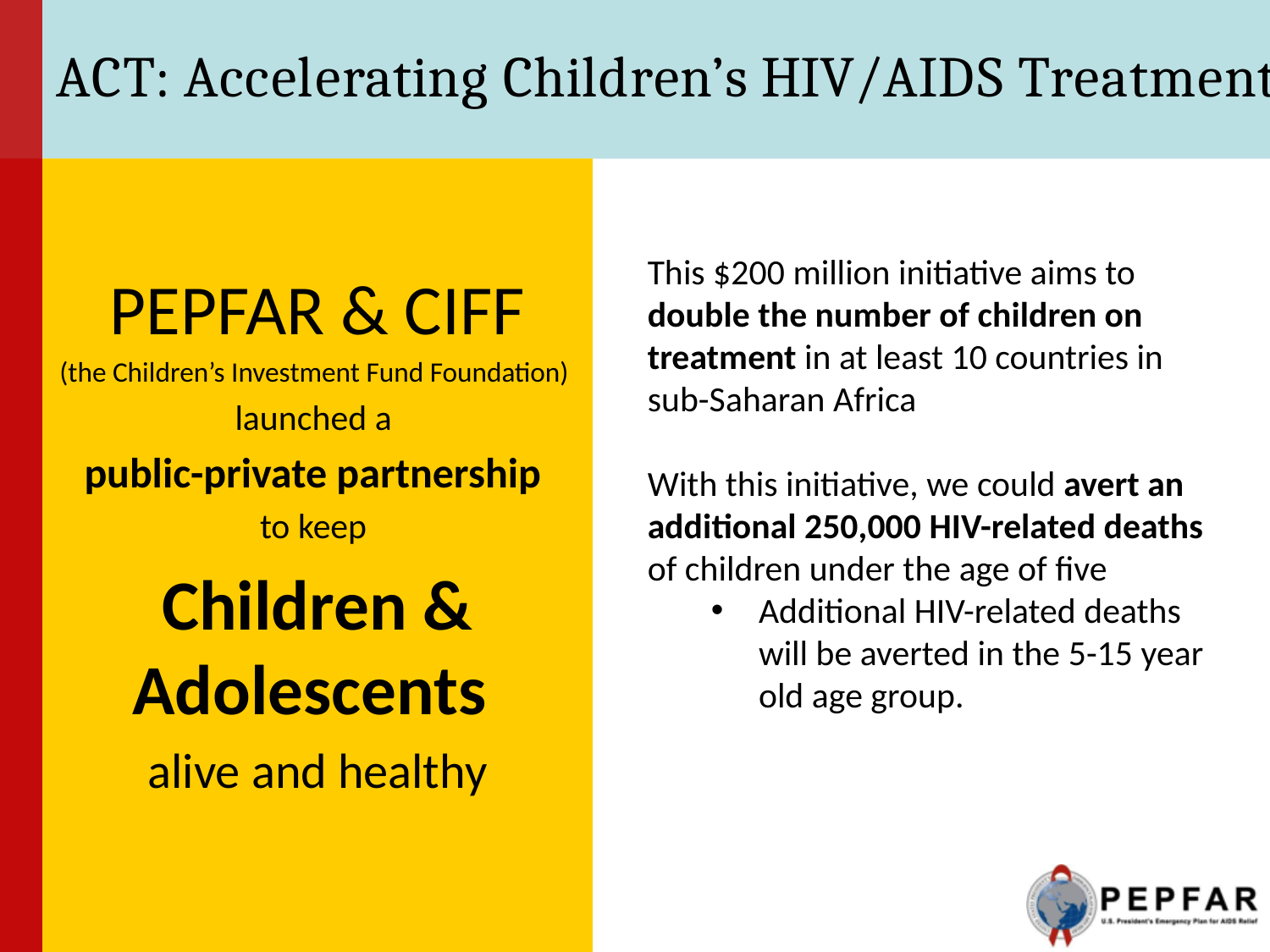

# ACT: Accelerating Children’s HIV/AIDS Treatment

PEPFAR & CIFF
(the Children’s Investment Fund Foundation)
launched a
public-private partnership
to keep
Children & Adolescents
alive and healthy
This $200 million initiative aims to double the number of children on treatment in at least 10 countries in sub-Saharan Africa

With this initiative, we could avert an additional 250,000 HIV-related deaths of children under the age of five
Additional HIV-related deaths will be averted in the 5-15 year old age group.